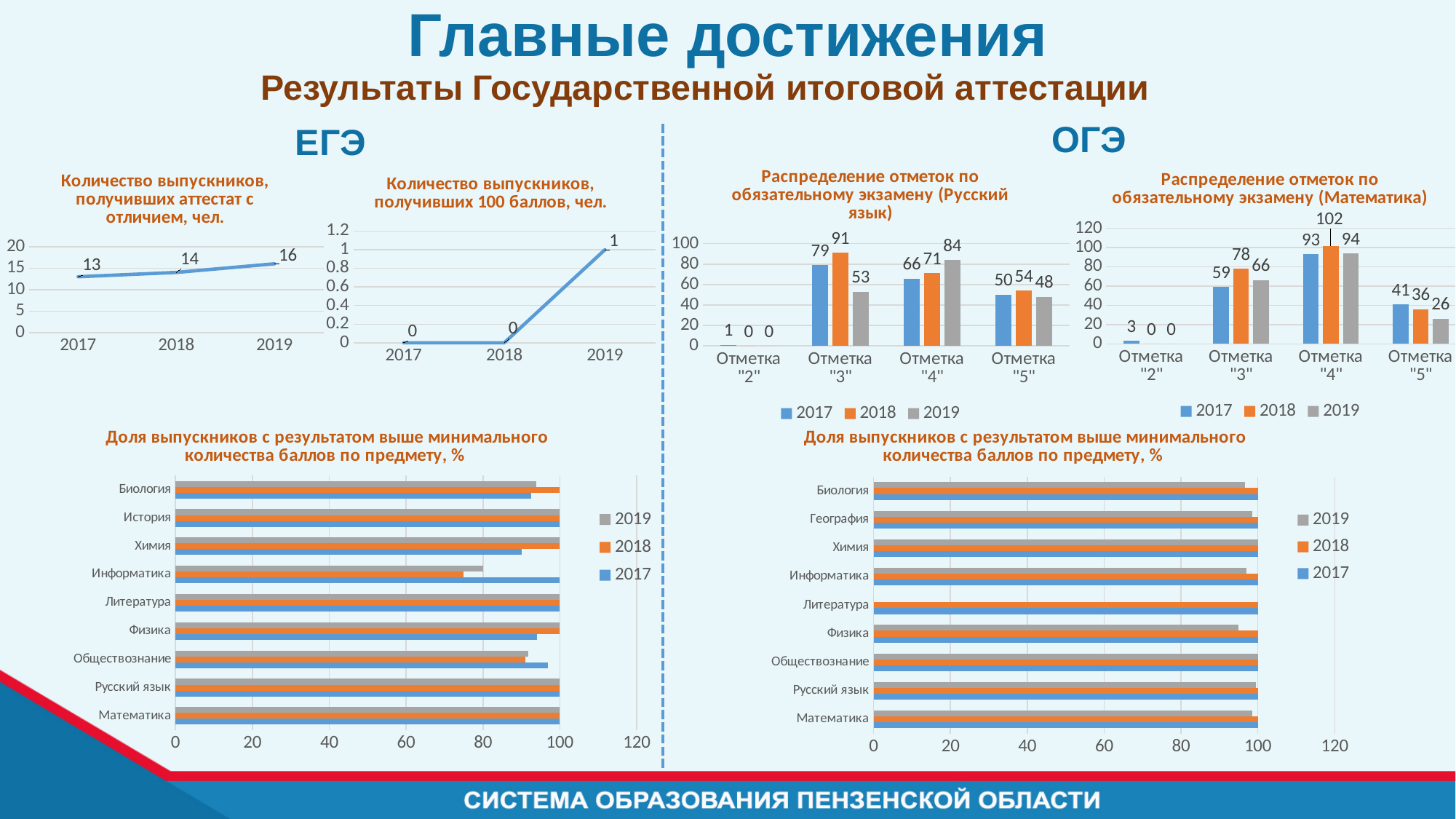

# Главные достижения
Результаты Государственной итоговой аттестации
ЕГЭ
ОГЭ

### Chart: Распределение отметок по обязательному экзамену (Русский язык)

| Category | 2017 | 2018 | 2019 |
|---|---|---|---|
| Отметка "2" | 1.0 | 0.0 | 0.0 |
| Отметка "3" | 79.0 | 91.0 | 53.0 |
| Отметка "4" | 66.0 | 71.0 | 84.0 |
| Отметка "5" | 50.0 | 54.0 | 48.0 |

### Chart: Распределение отметок по обязательному экзамену (Математика)

| Category | 2017 | 2018 | 2019 |
|---|---|---|---|
| Отметка "2" | 3.0 | 0.0 | 0.0 |
| Отметка "3" | 59.0 | 78.0 | 66.0 |
| Отметка "4" | 93.0 | 102.0 | 94.0 |
| Отметка "5" | 41.0 | 36.0 | 26.0 |

### Chart: Количество выпускников, получивших аттестат с отличием, чел.

| Category | количество учащихся |
|---|---|
| 2017 | 13.0 |
| 2018 | 14.0 |
| 2019 | 16.0 |

### Chart: Количество выпускников, получивших 100 баллов, чел.

| Category | коичество учащихся |
|---|---|
| 2017 | 0.0 |
| 2018 | 0.0 |
| 2019 | 1.0 |

### Chart: Доля выпускников с результатом выше минимального количества баллов по предмету, %

| Category | 2017 | 2018 | 2019 |
|---|---|---|---|
| Математика | 100.0 | 100.0 | 100.0 |
| Русский язык | 100.0 | 100.0 | 100.0 |
| Обществознание | 96.8 | 91.1 | 91.7 |
| Физика | 94.1 | 100.0 | 100.0 |
| Литература | 100.0 | 100.0 | 100.0 |
| Информатика | 100.0 | 75.0 | 80.0 |
| Химия | 90.0 | 100.0 | 100.0 |
| История | 100.0 | 100.0 | 100.0 |
| Биология | 92.6 | 100.0 | 93.8 |

### Chart: Доля выпускников с результатом выше минимального количества баллов по предмету, %

| Category | 2017 | 2018 | 2019 |
|---|---|---|---|
| Математика | 100.0 | 100.0 | 98.5 |
| Русский язык | 100.0 | 100.0 | 99.5 |
| Обществознание | 100.0 | 100.0 | 100.0 |
| Физика | 100.0 | 100.0 | 95.0 |
| Литература | 100.0 | 100.0 | 0.0 |
| Информатика | 100.0 | 100.0 | 97.1 |
| Химия | 100.0 | 100.0 | 100.0 |
| География | 100.0 | 100.0 | 98.5 |
| Биология | 100.0 | 100.0 | 96.7 |